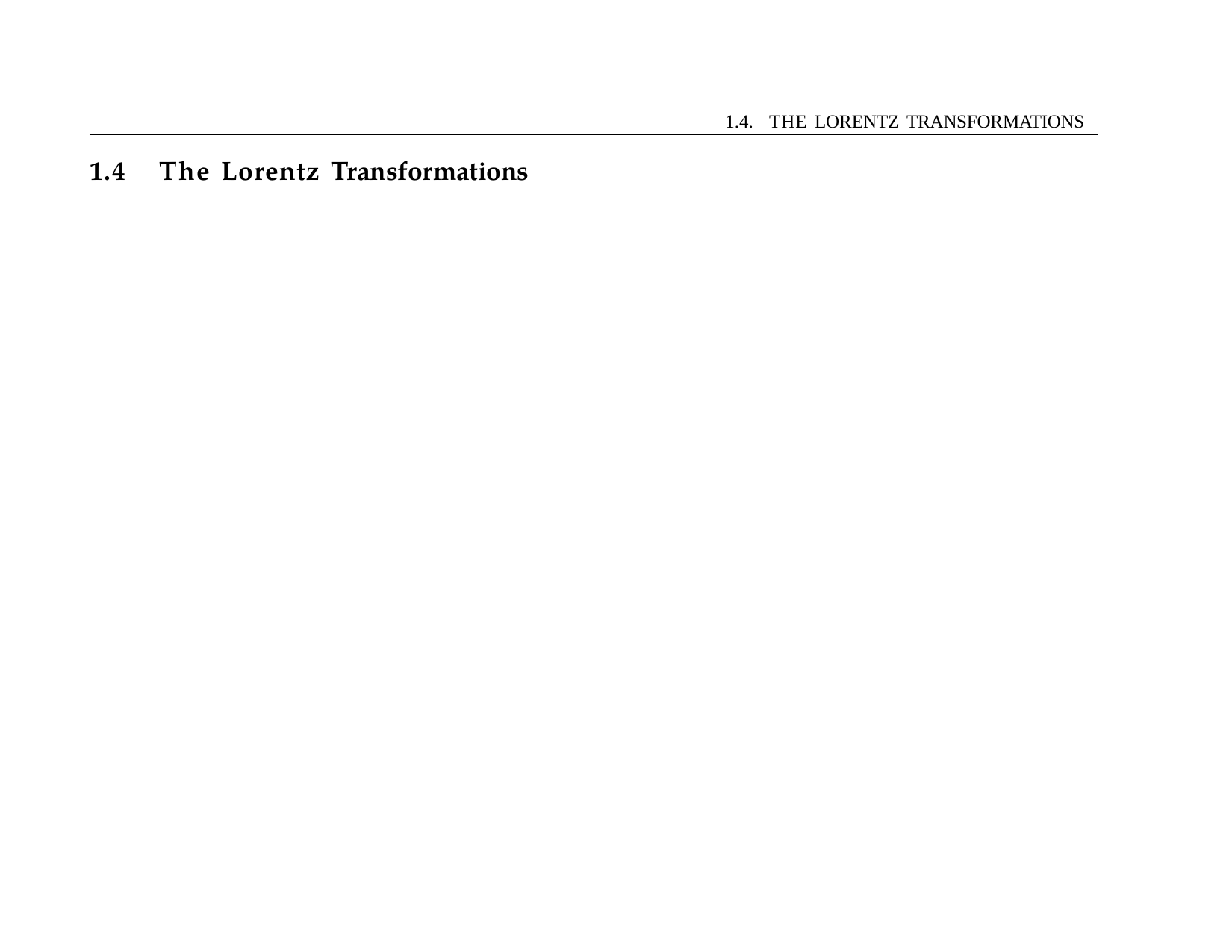

1.4.  THE LORENTZ TRANSFORMATIONS

1.4	The Lorentz Transformations